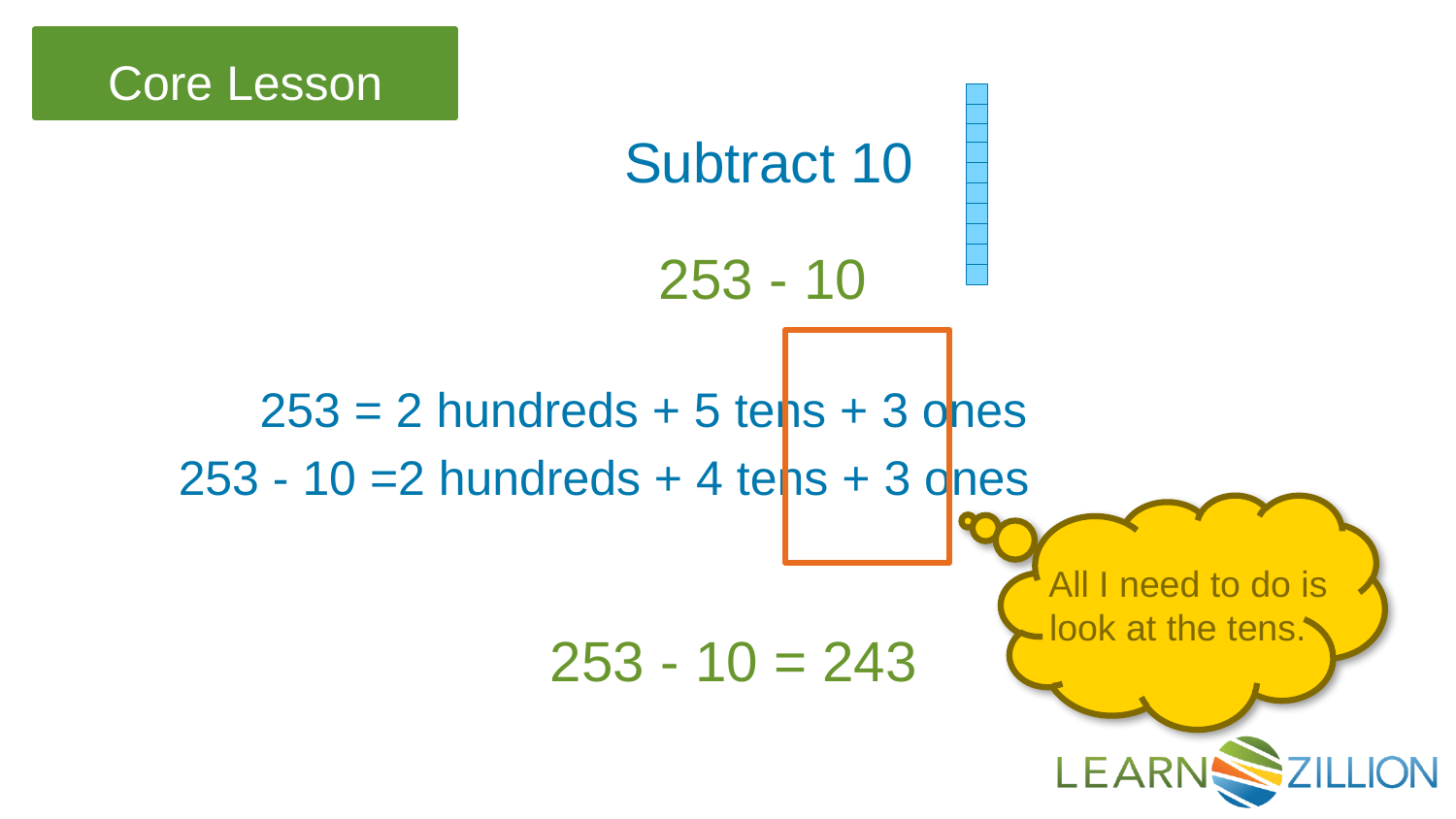

Subtract 10
253 - 10

      253 = 2 hundreds + 5 tens + 3 ones
253 - 10 =2 hundreds + 4 tens + 3 ones

 All I need to do is look at the tens.
253 - 10 = 243